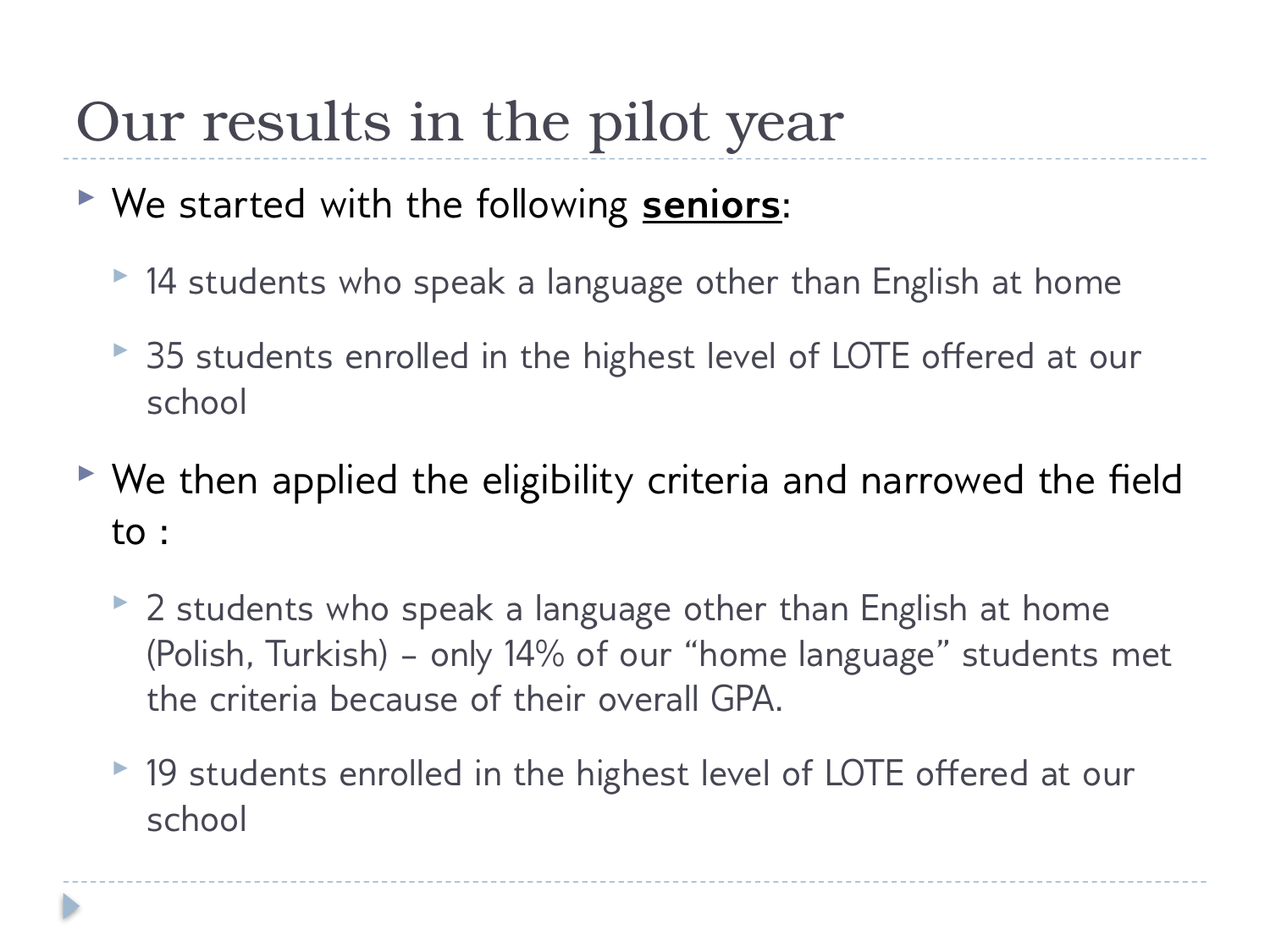

# Our results in the pilot year
We started with the following seniors:
14 students who speak a language other than English at home
35 students enrolled in the highest level of LOTE offered at our school
We then applied the eligibility criteria and narrowed the field to :
2 students who speak a language other than English at home (Polish, Turkish) – only 14% of our “home language” students met the criteria because of their overall GPA.
19 students enrolled in the highest level of LOTE offered at our school